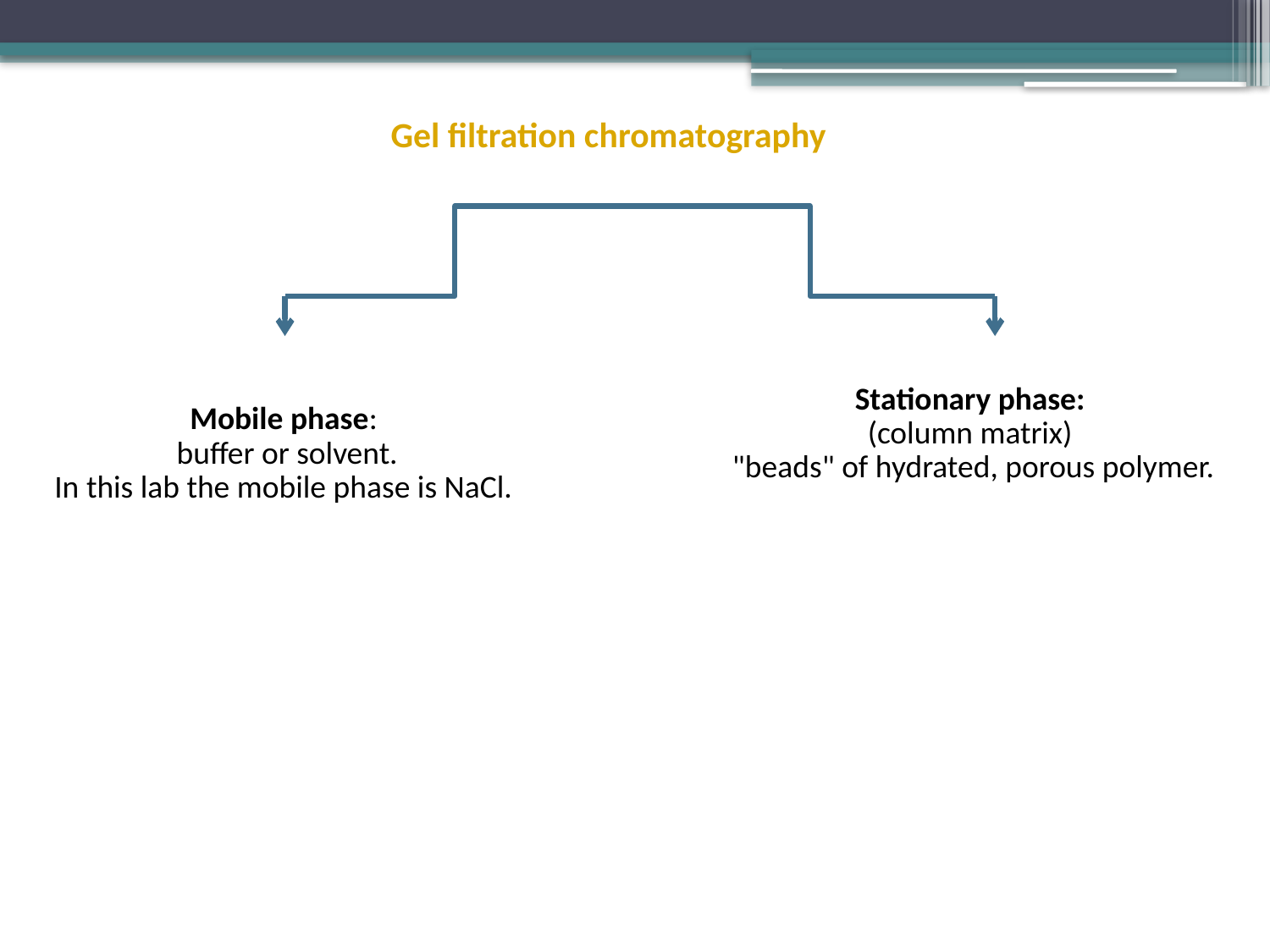

Gel filtration chromatography
Stationary phase:
(column matrix)
"beads" of hydrated, porous polymer.
Mobile phase:
 buffer or solvent.
In this lab the mobile phase is NaCl.